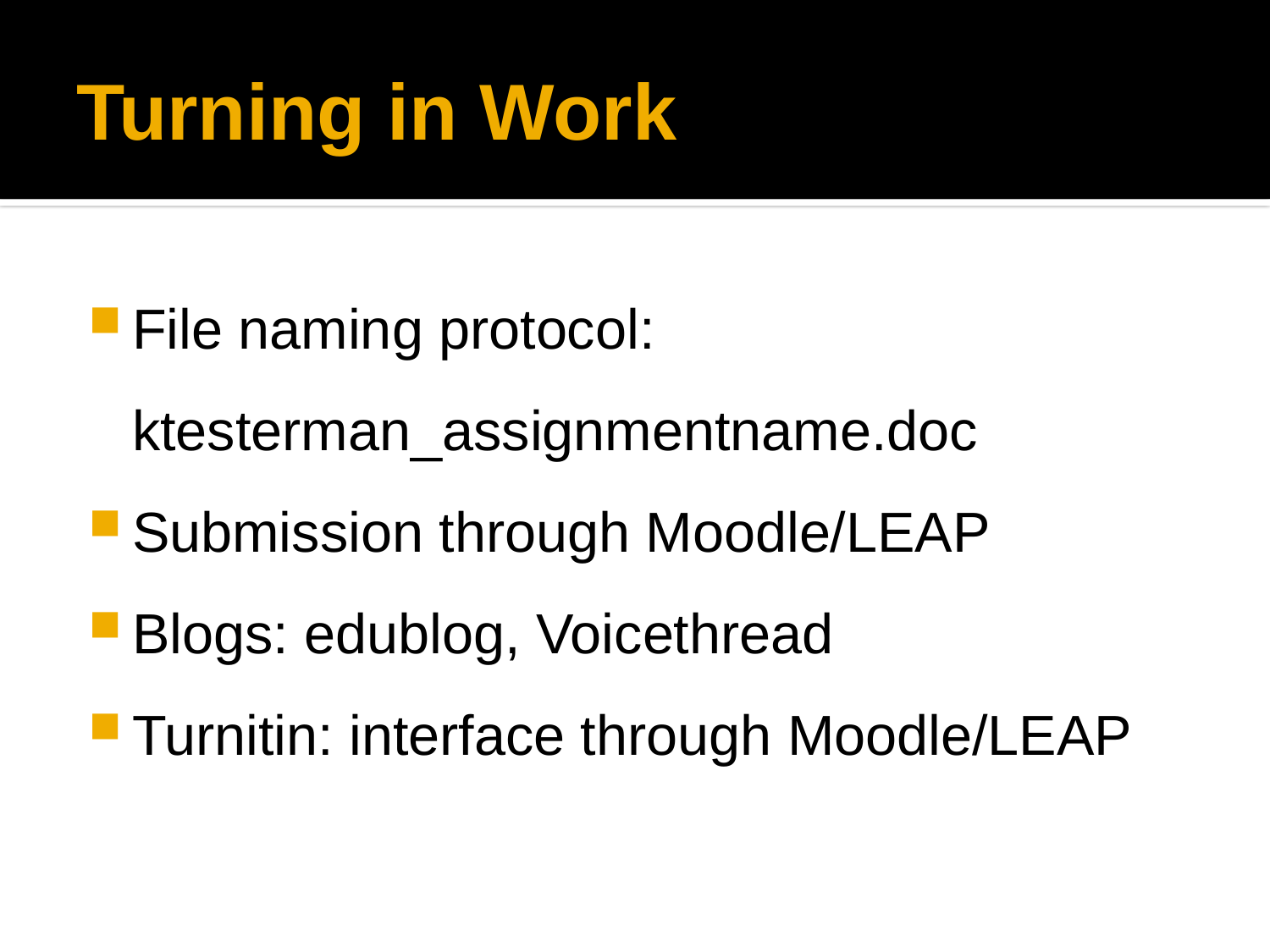

# Turning in Work
File naming protocol: ktesterman_assignmentname.doc
Submission through Moodle/LEAP
Blogs: edublog, Voicethread
Turnitin: interface through Moodle/LEAP